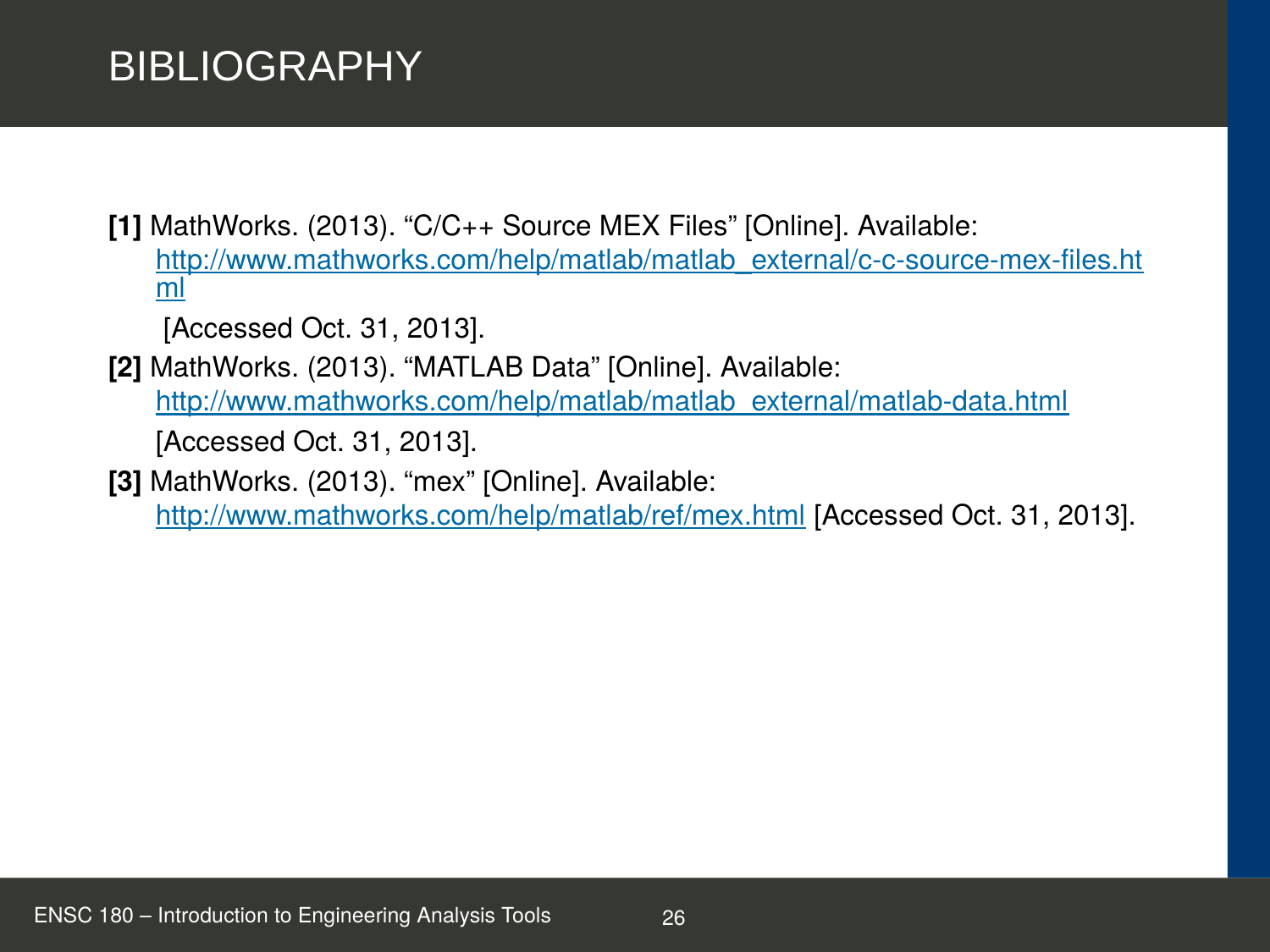

# BIBLIOGRAPHY
[1] MathWorks. (2013). “C/C++ Source MEX Files” [Online]. Available: http://www.mathworks.com/help/matlab/matlab_external/c-c-source-mex-files.html [Accessed Oct. 31, 2013].
[2] MathWorks. (2013). “MATLAB Data” [Online]. Available: http://www.mathworks.com/help/matlab/matlab_external/matlab-data.html [Accessed Oct. 31, 2013].
[3] MathWorks. (2013). “mex” [Online]. Available:
http://www.mathworks.com/help/matlab/ref/mex.html [Accessed Oct. 31, 2013].
ENSC 180 – Introduction to Engineering Analysis Tools